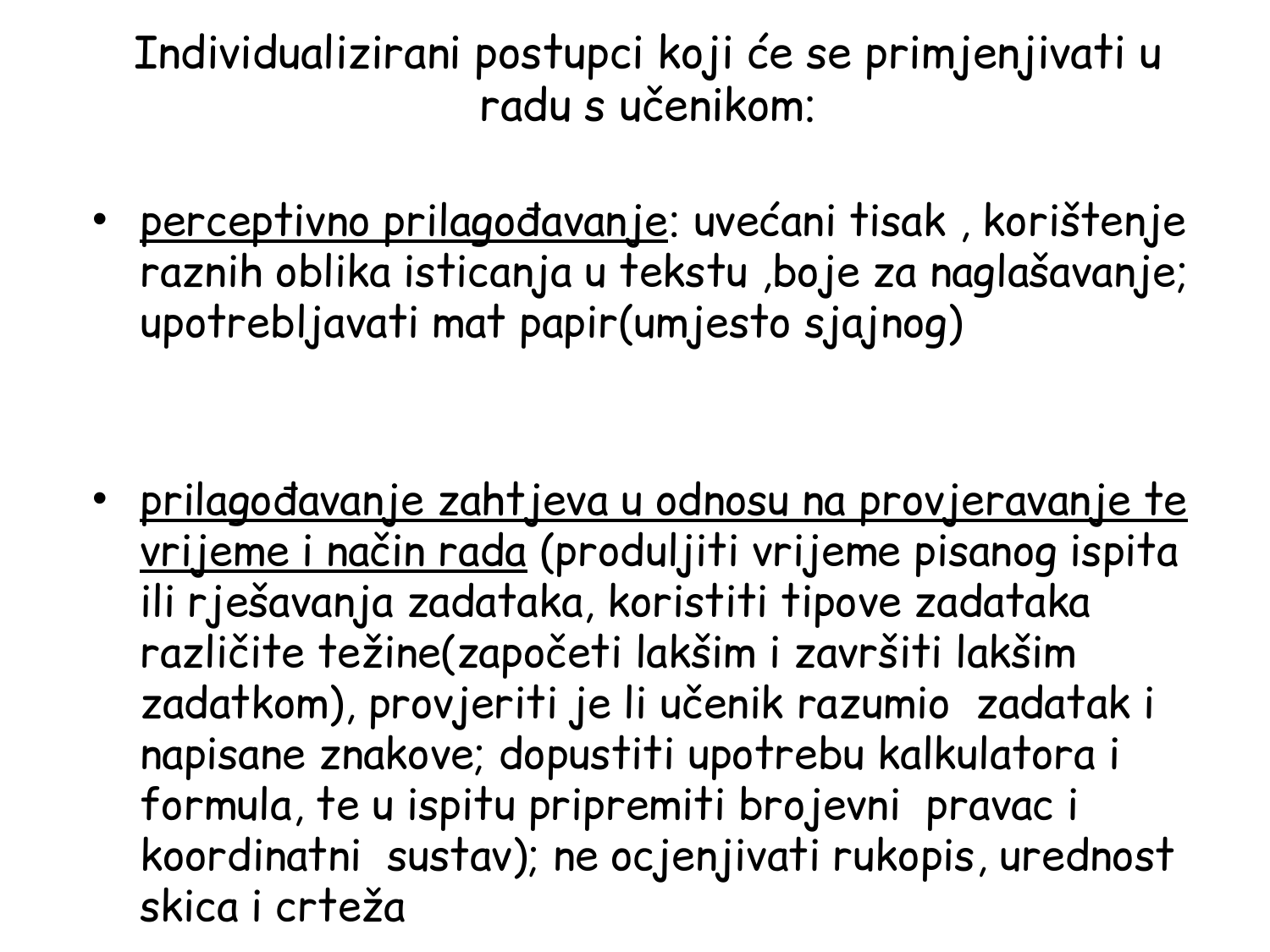

# Individualizirani postupci koji će se primjenjivati u radu s učenikom:

perceptivno prilagođavanje: uvećani tisak , korištenje raznih oblika isticanja u tekstu ,boje za naglašavanje; upotrebljavati mat papir(umjesto sjajnog)

prilagođavanje zahtjeva u odnosu na provjeravanje te vrijeme i način rada (produljiti vrijeme pisanog ispita ili rješavanja zadataka, koristiti tipove zadataka različite težine(započeti lakšim i završiti lakšim zadatkom), provjeriti je li učenik razumio  zadatak i napisane znakove; dopustiti upotrebu kalkulatora i formula, te u ispitu pripremiti brojevni  pravac i koordinatni  sustav); ne ocjenjivati rukopis, urednost skica i crteža